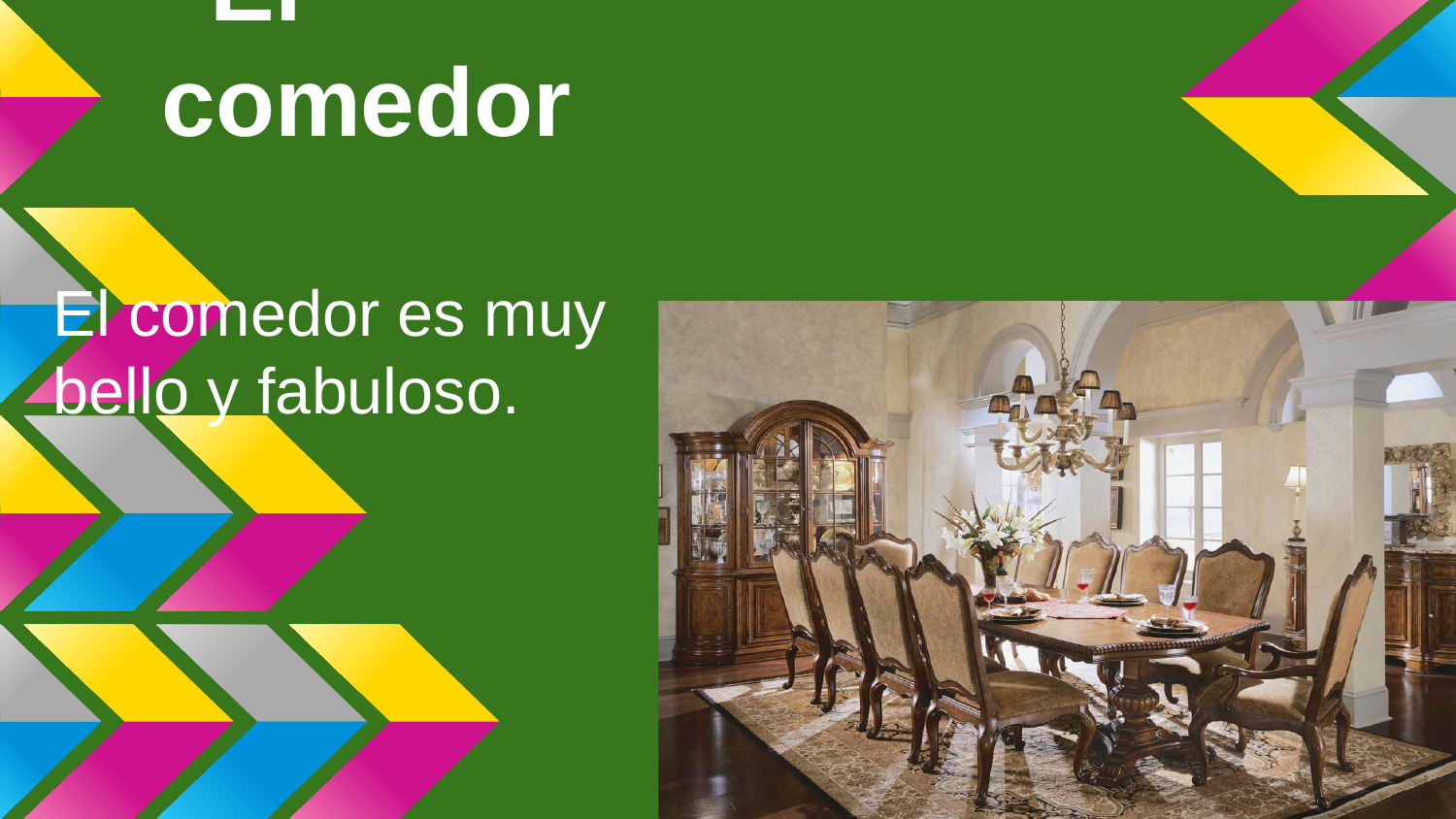

# El comedor
El comedor es muy bello y fabuloso.